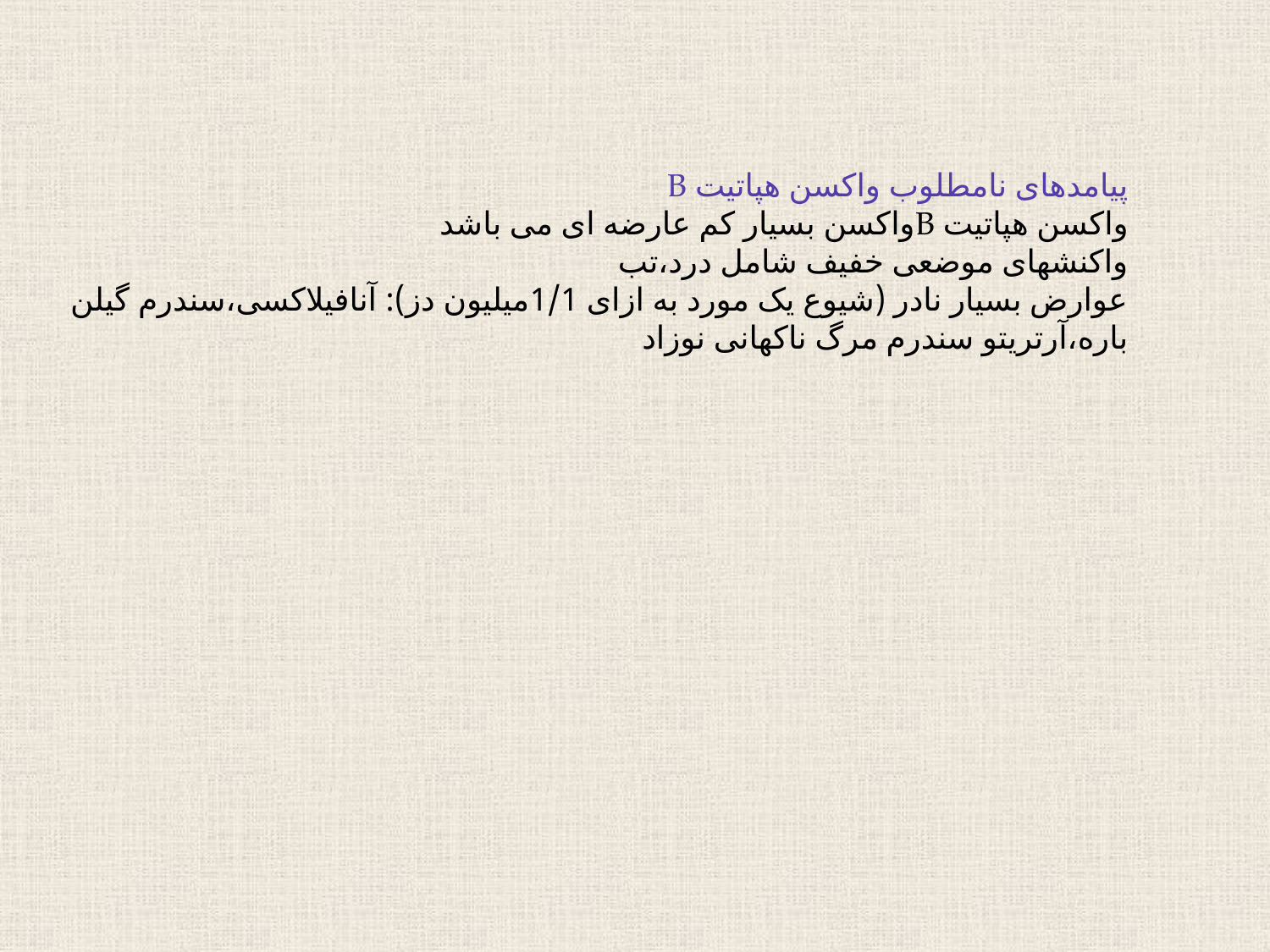

پیامدهای نامطلوب واکسن هپاتیت B
واکسن هپاتیت Bواکسن بسیار کم عارضه ای می باشد
واکنشهای موضعی خفیف شامل درد،تب
عوارض بسیار نادر (شیوع یک مورد به ازای 1/1میلیون دز): آنافیلاکسی،سندرم گیلن باره،آرتریتو سندرم مرگ ناکهانی نوزاد